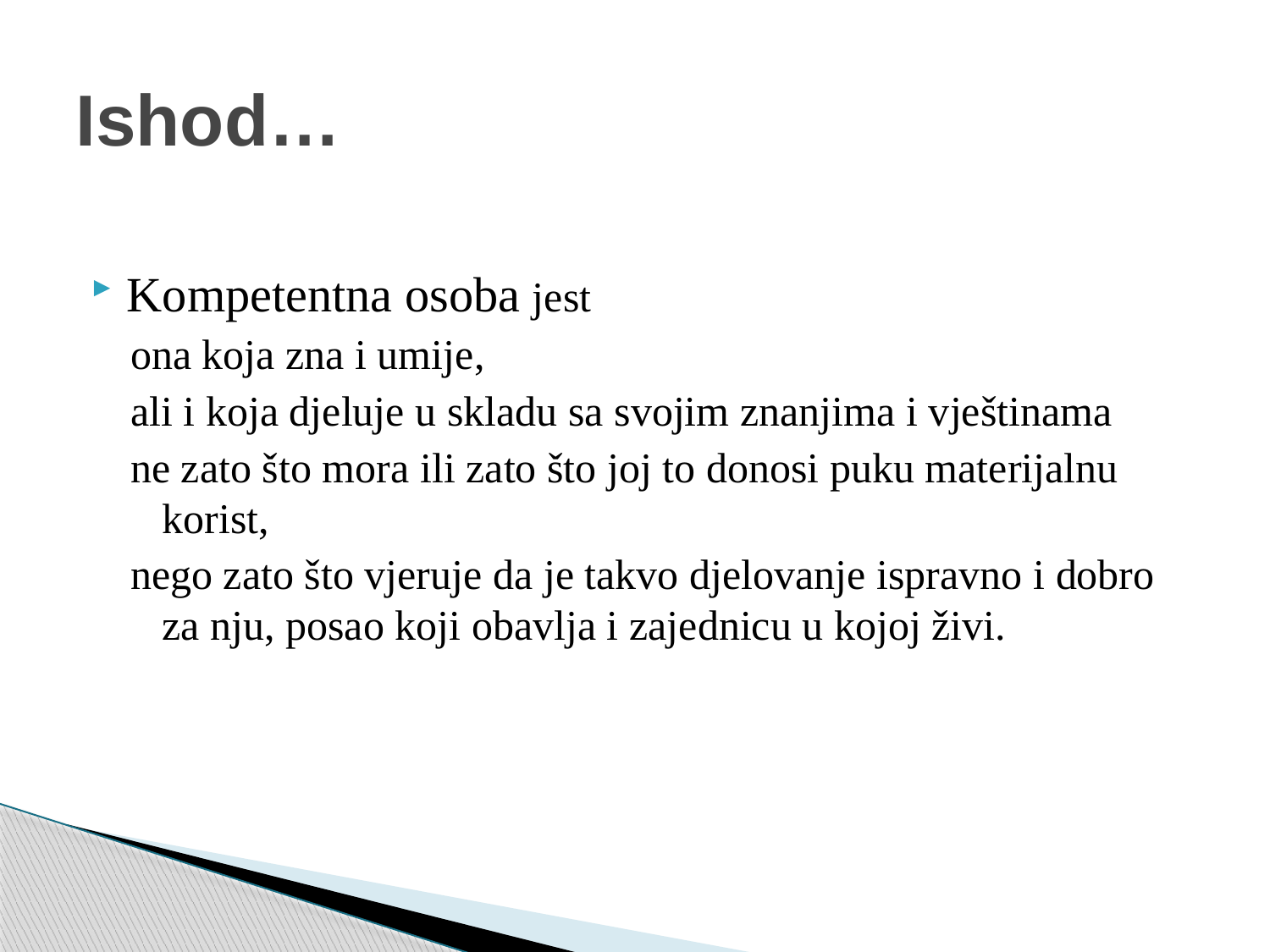

# Ishod…
Kompetentna osoba jest
ona koja zna i umije,
ali i koja djeluje u skladu sa svojim znanjima i vještinama
ne zato što mora ili zato što joj to donosi puku materijalnu korist,
nego zato što vjeruje da je takvo djelovanje ispravno i dobro za nju, posao koji obavlja i zajednicu u kojoj živi.